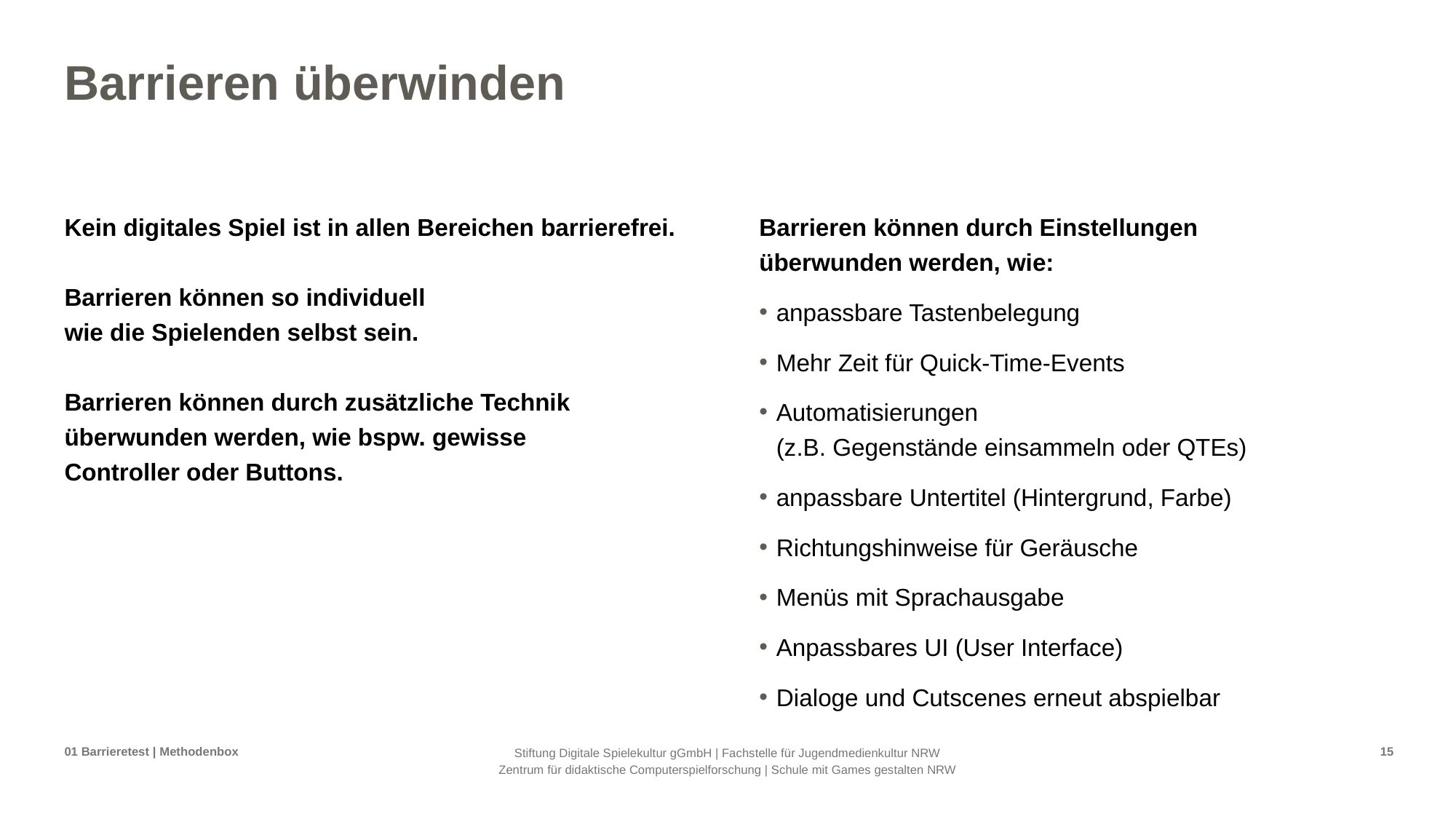

Barrieren überwinden
Kein digitales Spiel ist in allen Bereichen barrierefrei.
Barrieren können so individuell
wie die Spielenden selbst sein.
Barrieren können durch zusätzliche Technik überwunden werden, wie bspw. gewisse
Controller oder Buttons.

Barrieren können durch Einstellungen
überwunden werden, wie:
anpassbare Tastenbelegung
Mehr Zeit für Quick-Time-Events
Automatisierungen
(z.B. Gegenstände einsammeln oder QTEs)
anpassbare Untertitel (Hintergrund, Farbe)
Richtungshinweise für Geräusche
Menüs mit Sprachausgabe
Anpassbares UI (User Interface)
Dialoge und Cutscenes erneut abspielbar

01 Barrieretest | Methodenbox
15